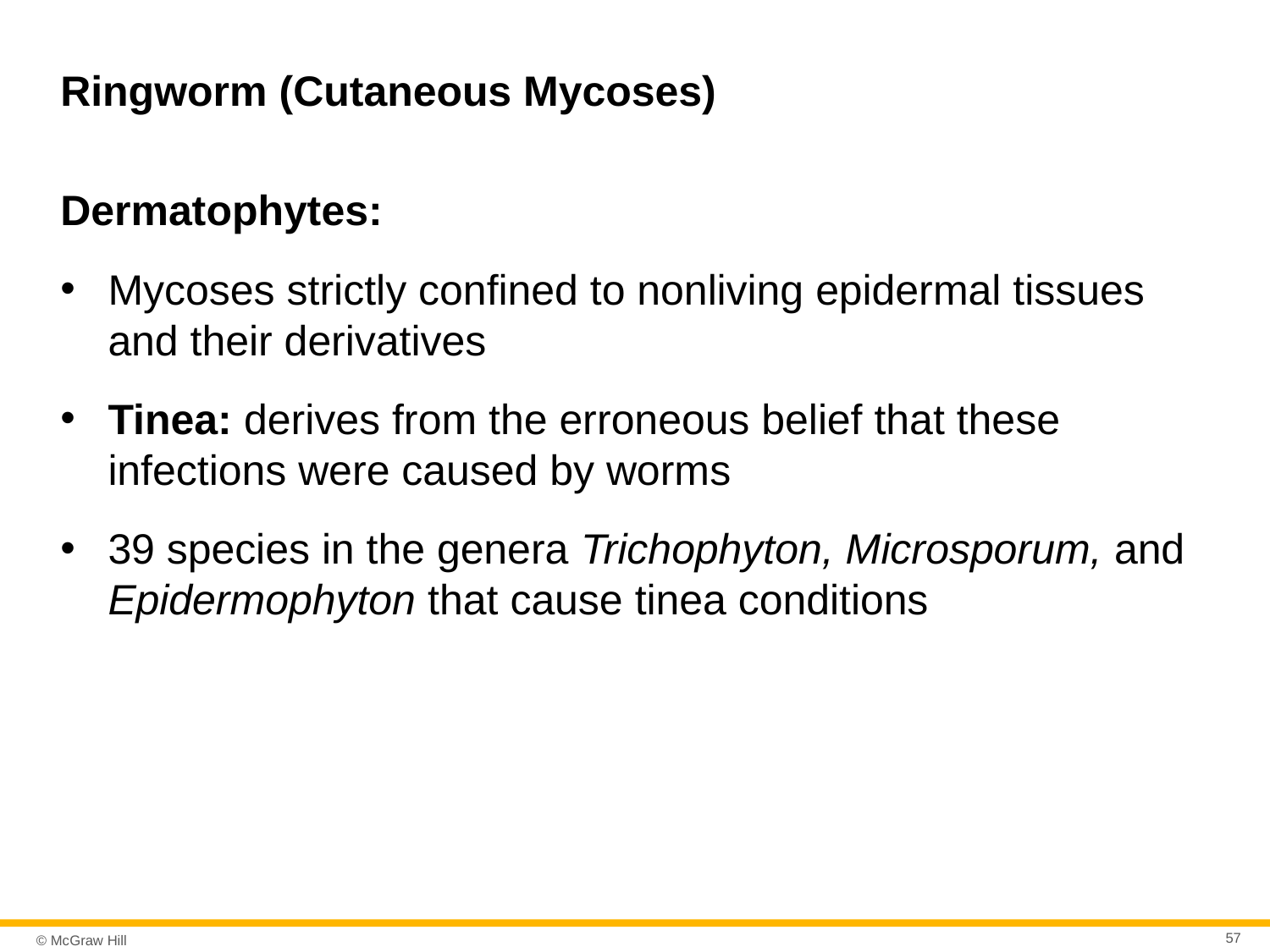

# Ringworm (Cutaneous Mycoses)
Dermatophytes:
Mycoses strictly confined to nonliving epidermal tissues and their derivatives
Tinea: derives from the erroneous belief that these infections were caused by worms
39 species in the genera Trichophyton, Microsporum, and Epidermophyton that cause tinea conditions